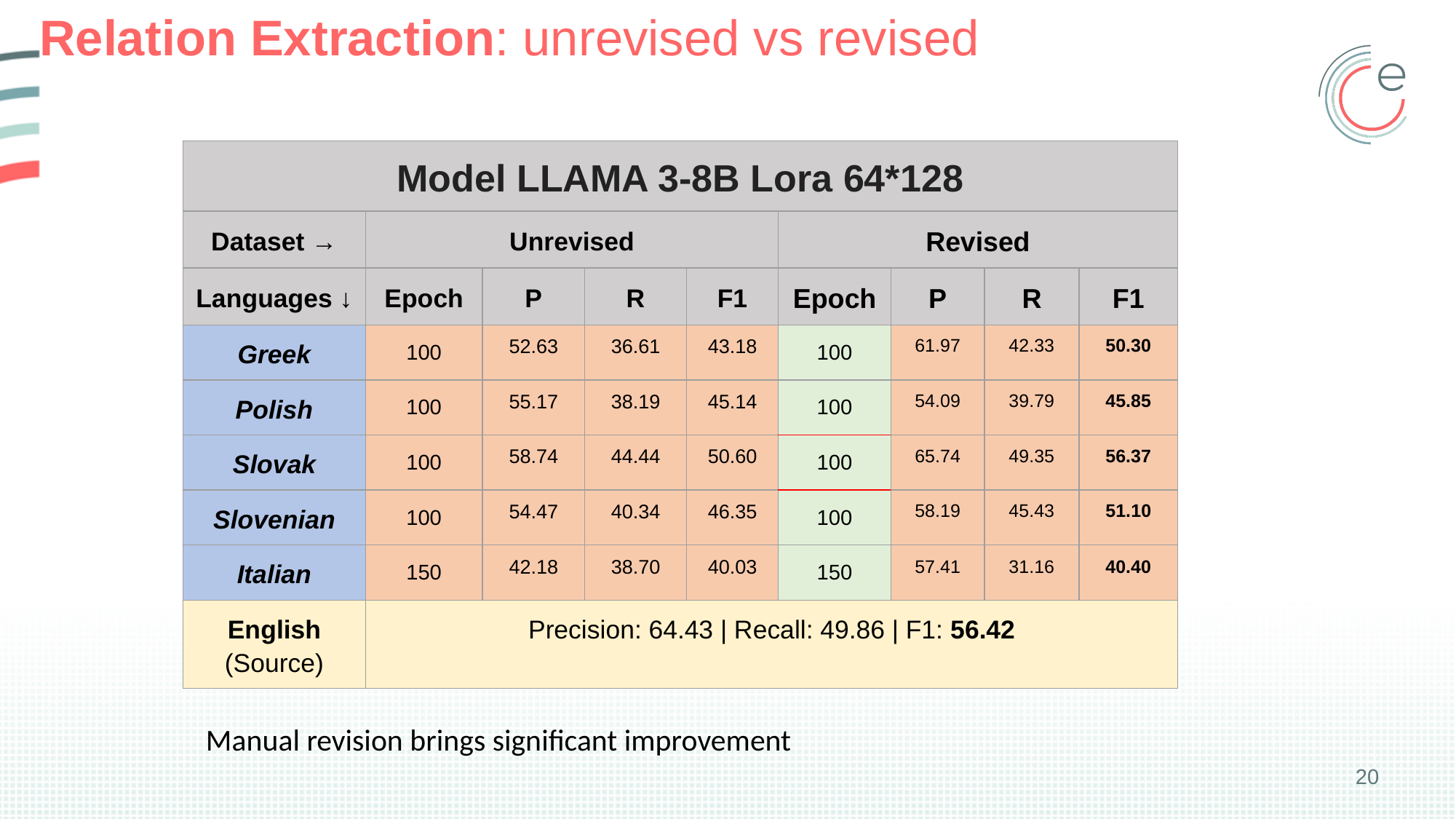

# Relation Extraction: unrevised vs revised
| Model LLAMA 3-8B Lora 64\*128 |  |  |  |  |  |  |  |  |
| --- | --- | --- | --- | --- | --- | --- | --- | --- |
| Dataset → | Unrevised |  |  |  | Revised |  |  |  |
| Languages ↓ | Epoch | P | R | F1 | Epoch | P | R | F1 |
| Greek | 100 | 52.63 | 36.61 | 43.18 | 100 | 61.97 | 42.33 | 50.30 |
| Polish | 100 | 55.17 | 38.19 | 45.14 | 100 | 54.09 | 39.79 | 45.85 |
| Slovak | 100 | 58.74 | 44.44 | 50.60 | 100 | 65.74 | 49.35 | 56.37 |
| Slovenian | 100 | 54.47 | 40.34 | 46.35 | 100 | 58.19 | 45.43 | 51.10 |
| Italian | 150 | 42.18 | 38.70 | 40.03 | 150 | 57.41 | 31.16 | 40.40 |
| English (Source) | Precision: 64.43 | Recall: 49.86 | F1: 56.42 |  |  |  |  |  |  |  |
Manual revision brings significant improvement